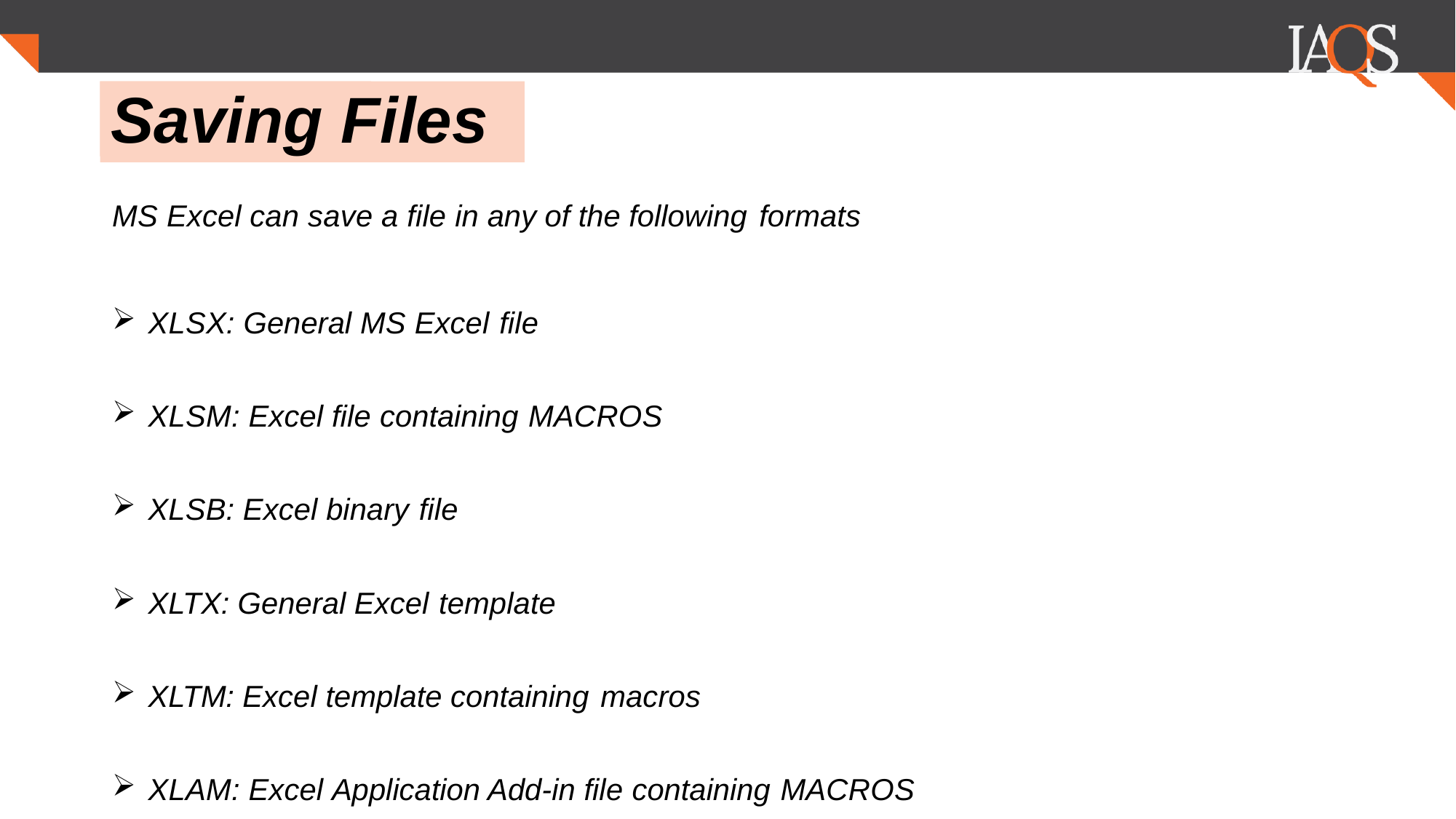

.

# Saving Files
MS Excel can save a file in any of the following formats

XLSX: General MS Excel file

XLSM: Excel file containing MACROS

XLSB: Excel binary file

XLTX: General Excel template

XLTM: Excel template containing macros

XLAM: Excel Application Add-in file containing MACROS